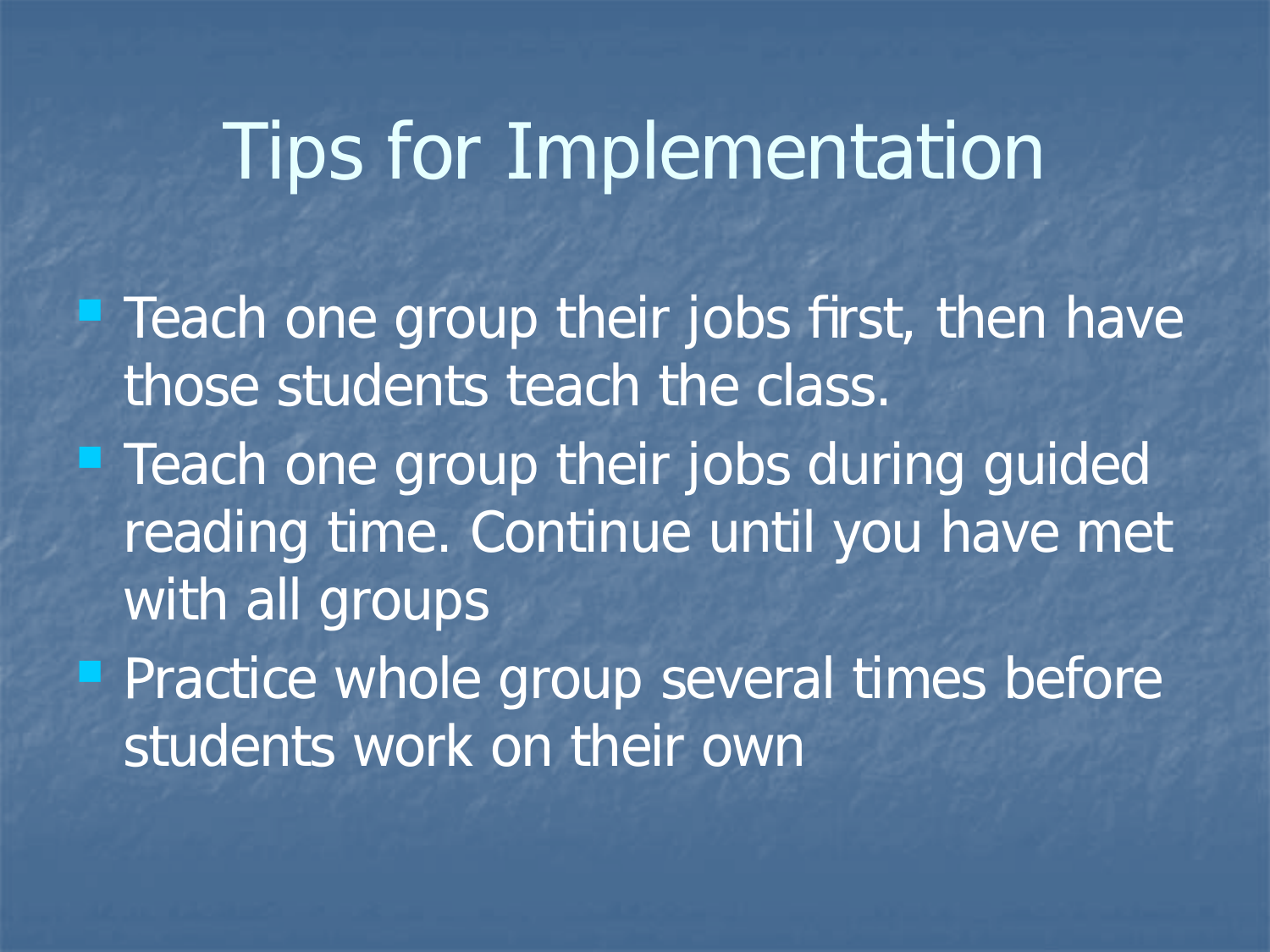

# Tips for Implementation
Teach one group their jobs first, then have those students teach the class.
Teach one group their jobs during guided reading time. Continue until you have met with all groups
Practice whole group several times before students work on their own